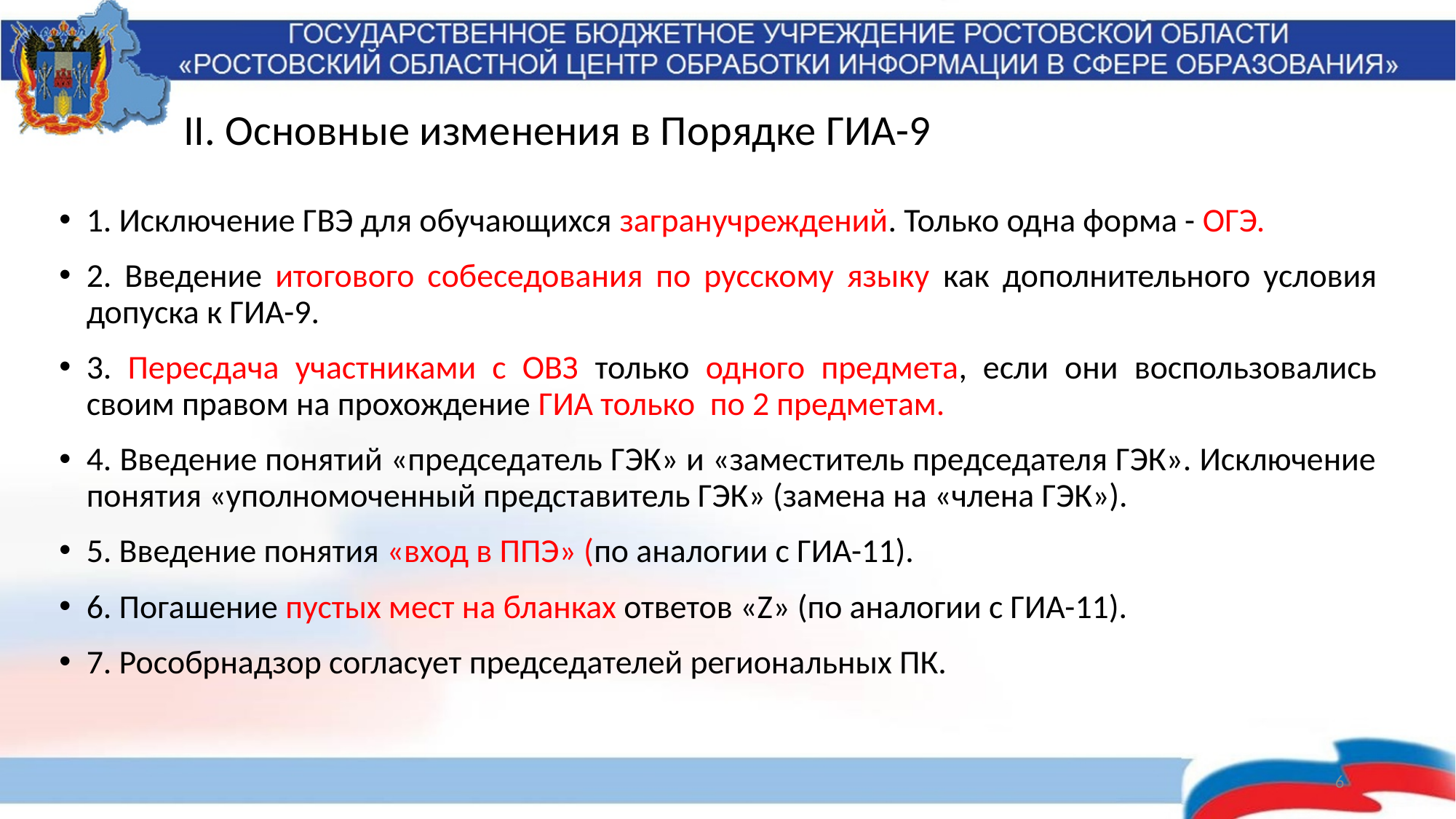

# II. Основные изменения в Порядке ГИА-9

1. Исключение ГВЭ для обучающихся загранучреждений. Только одна форма - ОГЭ.
2. Введение итогового собеседования по русскому языку как дополнительного условия допуска к ГИА-9.
3. Пересдача участниками с ОВЗ только одного предмета, если они воспользовались своим правом на прохождение ГИА только  по 2 предметам.
4. Введение понятий «председатель ГЭК» и «заместитель председателя ГЭК». Исключение понятия «уполномоченный представитель ГЭК» (замена на «члена ГЭК»).
5. Введение понятия «вход в ППЭ» (по аналогии с ГИА-11).
6. Погашение пустых мест на бланках ответов «Z» (по аналогии с ГИА-11).
7. Рособрнадзор согласует председателей региональных ПК.

6